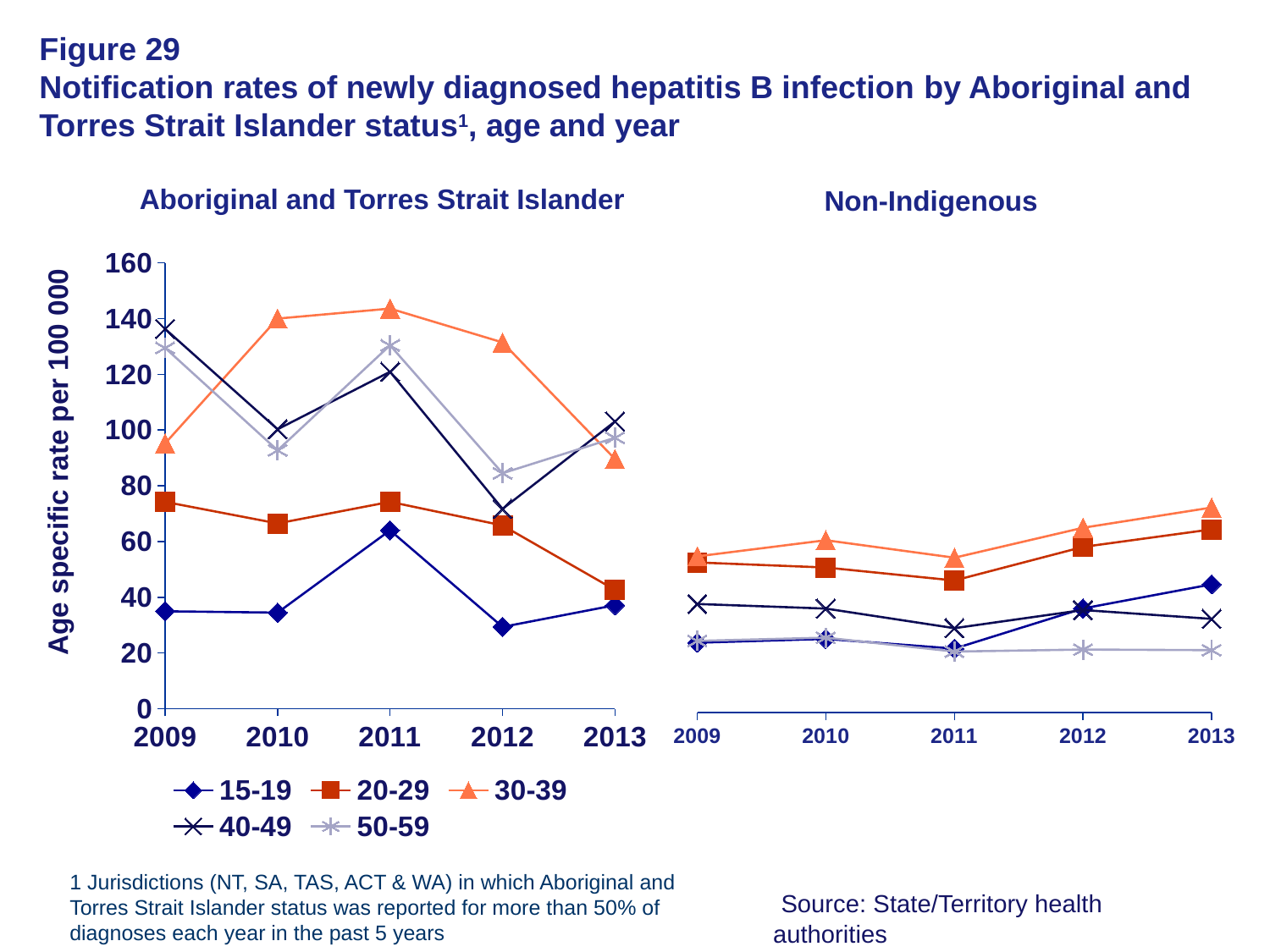

# Figure 29 Notification rates of newly diagnosed hepatitis B infection by Aboriginal and Torres Strait Islander status1, age and year
Aboriginal and Torres Strait Islander
Non-Indigenous

### Chart

| Category | 15-19 | 20-29 | 30-39 | 40-49 | 50-59 |
|---|---|---|---|---|---|
| 2009.0 | 34.97267759562837 | 74.22330611812097 | 95.20247526435685 | 136.2847939208721 | 129.4749789603159 |
| 2010.0 | 34.47978622532541 | 66.4961636828645 | 139.9795151928982 | 100.2807862013638 | 92.73570324574963 |
| 2011.0 | 64.02868485081315 | 74.24272421302713 | 143.5750179468772 | 120.895405974573 | 130.40901007706 |
| 2012.0 | 29.35079911662195 | 65.78030350228285 | 131.4302286557163 | 71.72208582756785 | 84.49412084170991 |
| 2013.0 | 37.15802189528694 | 42.6160398029885 | 89.56481751010318 | 103.0824060963393 | 97.24306804740901 |

### Chart

| Category | 15-19 | 20-29 | 30-39 | 40-49 | 50-59 |
|---|---|---|---|---|---|
| 2009.0 | 24.52291778134475 | 52.66416108485237 | 54.8077477811212 | 38.10235665265687 | 25.14567566914093 |
| 2010.0 | 25.84622453668249 | 50.8887767503678 | 60.47481020561432 | 36.48995585004945 | 26.29744629617892 |
| 2011.0 | 22.45388933440257 | 46.34550434731931 | 54.33513552350331 | 29.61797109743884 | 21.4254441121948 |
| 2012.0 | 36.52146501051434 | 58.11773680342177 | 64.85083356743552 | 35.98080064477596 | 22.11584585102919 |
| 2013.0 | 44.99823836683841 | 64.29074018881634 | 71.93486191840773 | 32.88981533978188 | 21.91787402626842 |
Age specific rate per 100 000
1 Jurisdictions (NT, SA, TAS, ACT & WA) in which Aboriginal and Torres Strait Islander status was reported for more than 50% of diagnoses each year in the past 5 years
 Source: State/Territory health authorities